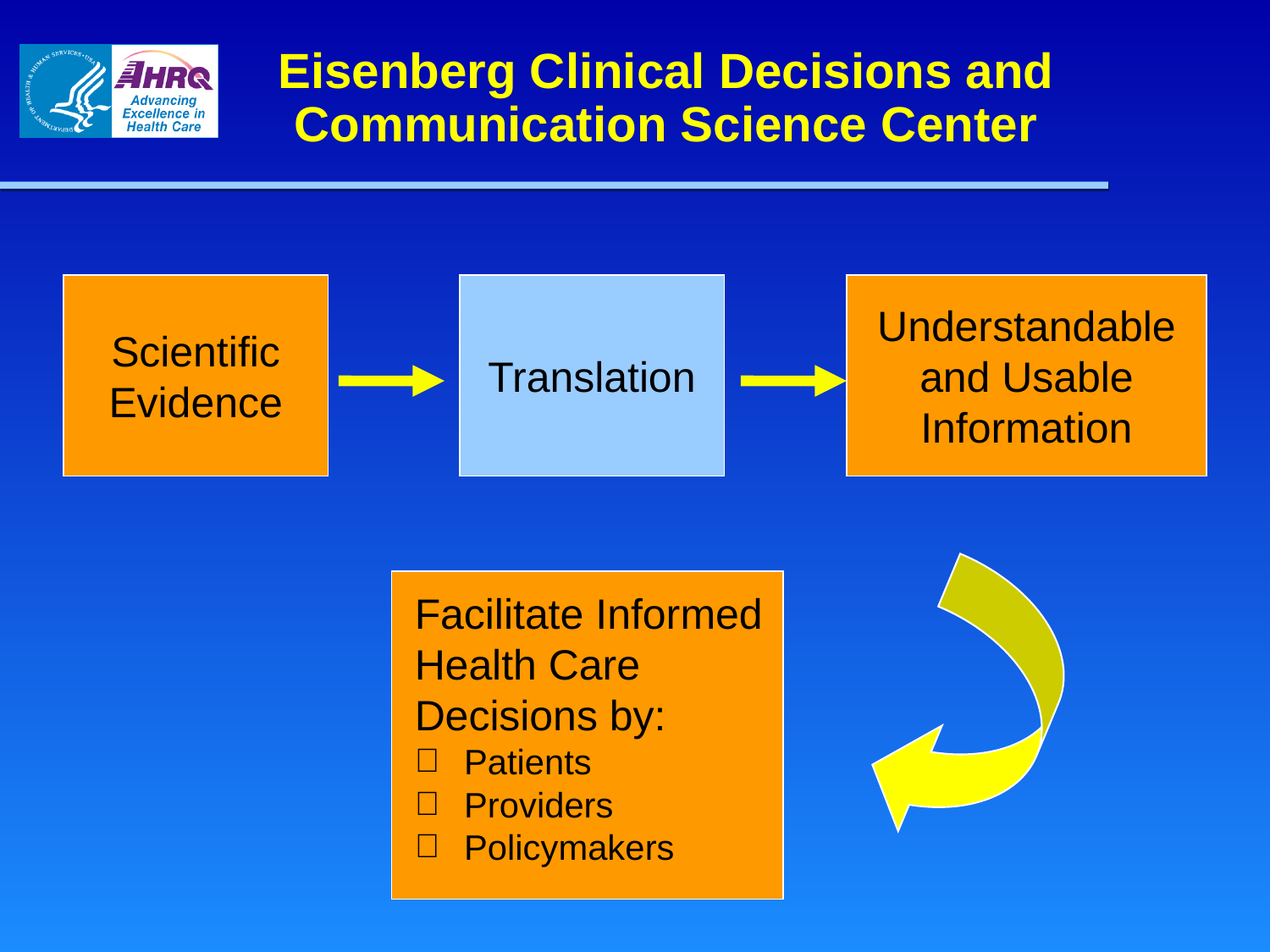

# Eisenberg Clinical Decisions and Communication Science Center
Scientific
Evidence
Translation
Understandable
and Usable
Information

Facilitate Informed Health Care Decisions by:
  Patients
  Providers
  Policymakers